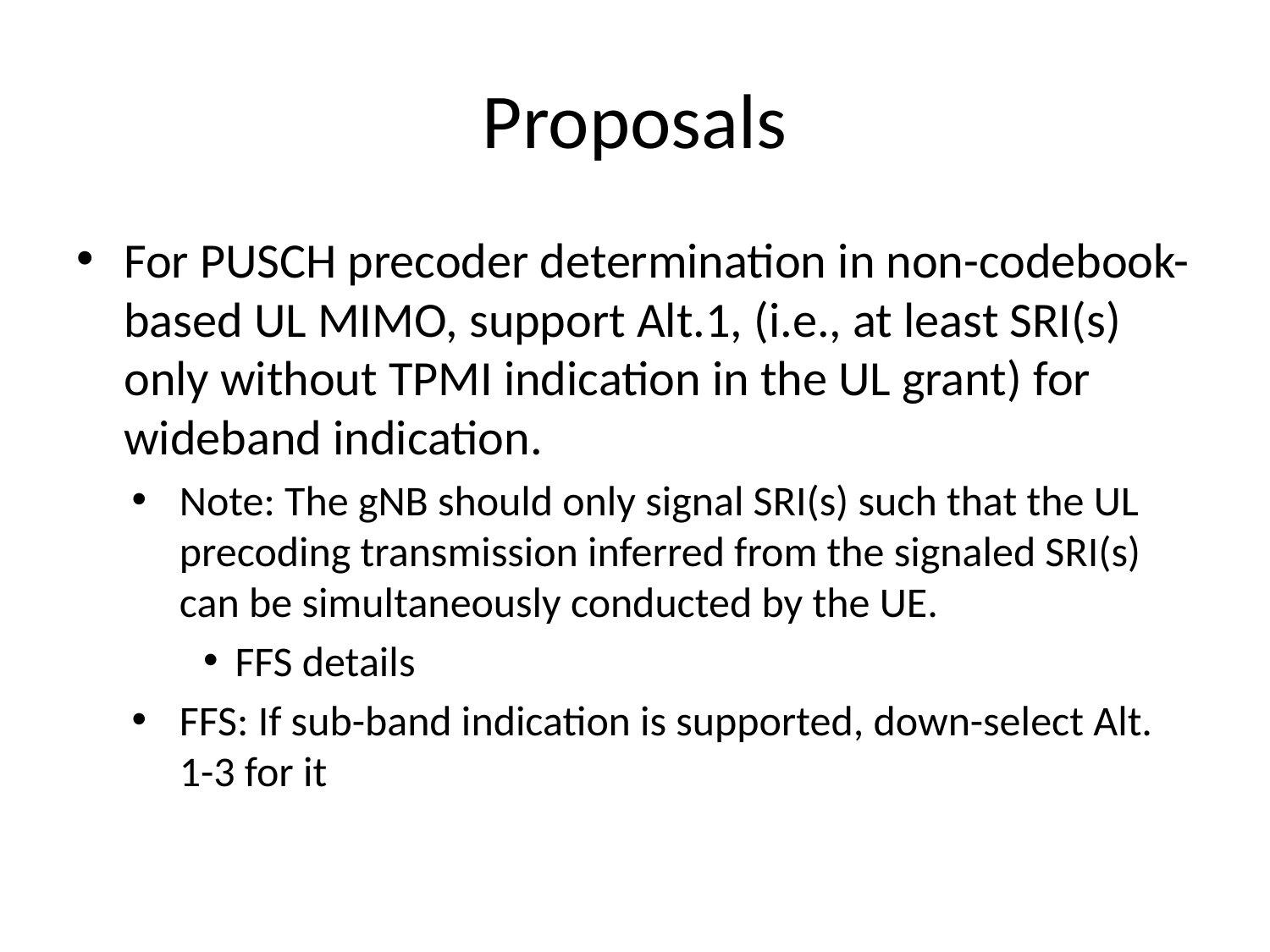

# Proposals
For PUSCH precoder determination in non-codebook-based UL MIMO, support Alt.1, (i.e., at least SRI(s) only without TPMI indication in the UL grant) for wideband indication.
Note: The gNB should only signal SRI(s) such that the UL precoding transmission inferred from the signaled SRI(s) can be simultaneously conducted by the UE.
FFS details
FFS: If sub-band indication is supported, down-select Alt. 1-3 for it